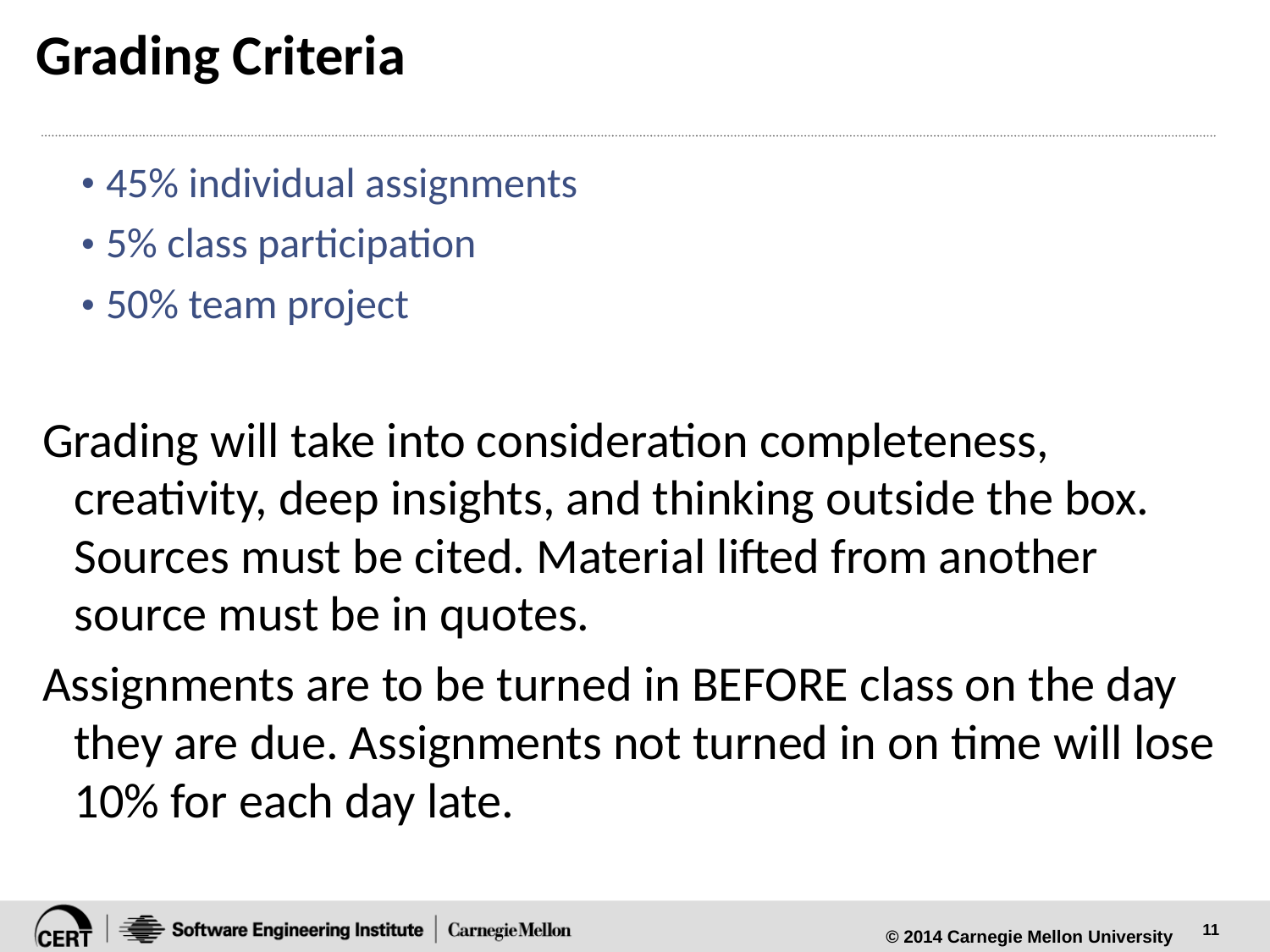

# Grading Criteria
45% individual assignments
5% class participation
50% team project

Grading will take into consideration completeness, creativity, deep insights, and thinking outside the box. Sources must be cited. Material lifted from another source must be in quotes.
Assignments are to be turned in BEFORE class on the day they are due. Assignments not turned in on time will lose 10% for each day late.